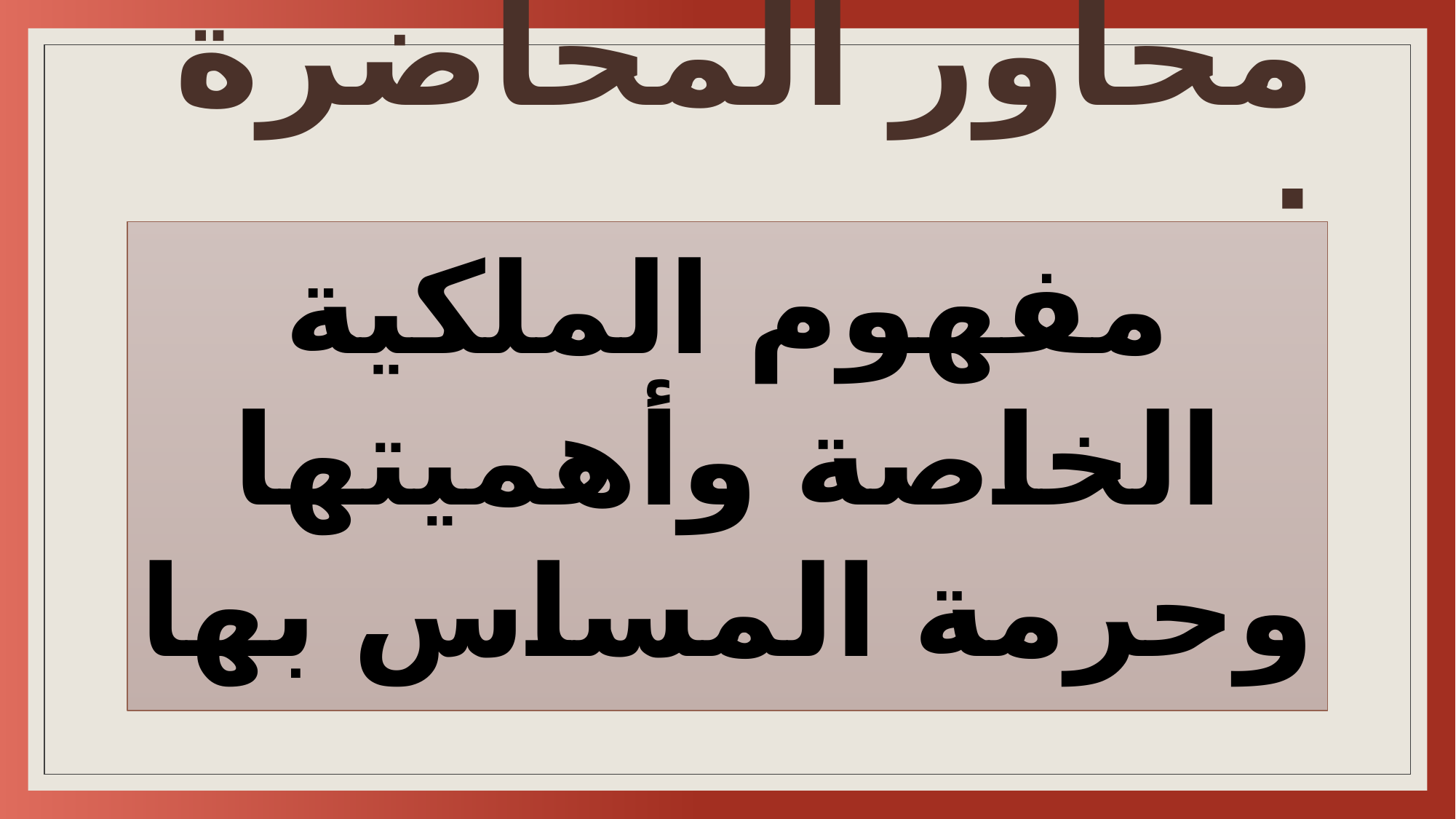

# محاور المحاضرة :
مفهوم الملكية الخاصة وأهميتها وحرمة المساس بها